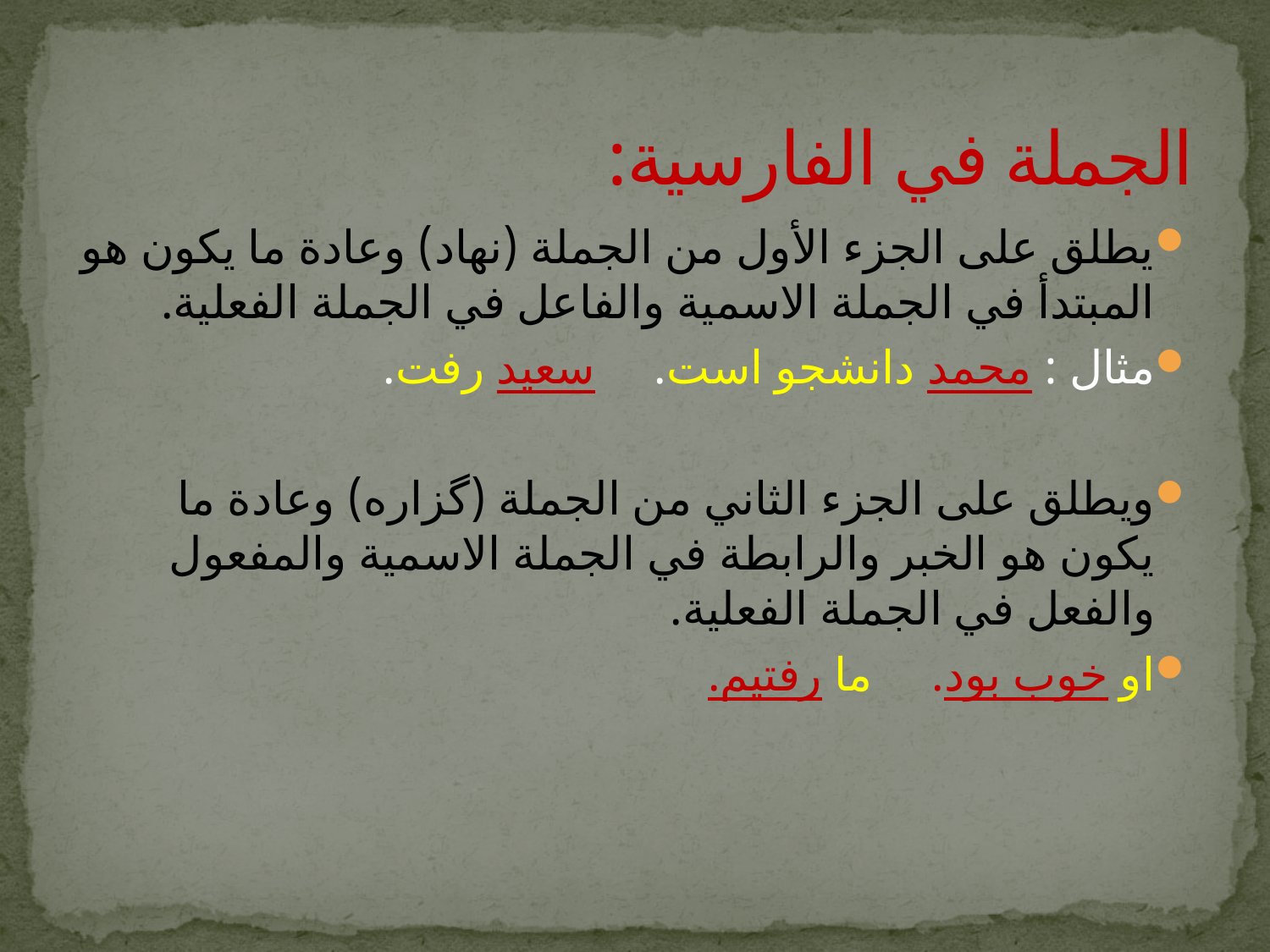

# الجملة في الفارسية:
يطلق على الجزء الأول من الجملة (نهاد) وعادة ما يكون هو المبتدأ في الجملة الاسمية والفاعل في الجملة الفعلية.
مثال : محمد دانشجو است.     سعيد رفت.

ويطلق على الجزء الثاني من الجملة (گزاره) وعادة ما يكون هو الخبر والرابطة في الجملة الاسمية والمفعول والفعل في الجملة الفعلية.
او خوب بود.     ما رفتيم.